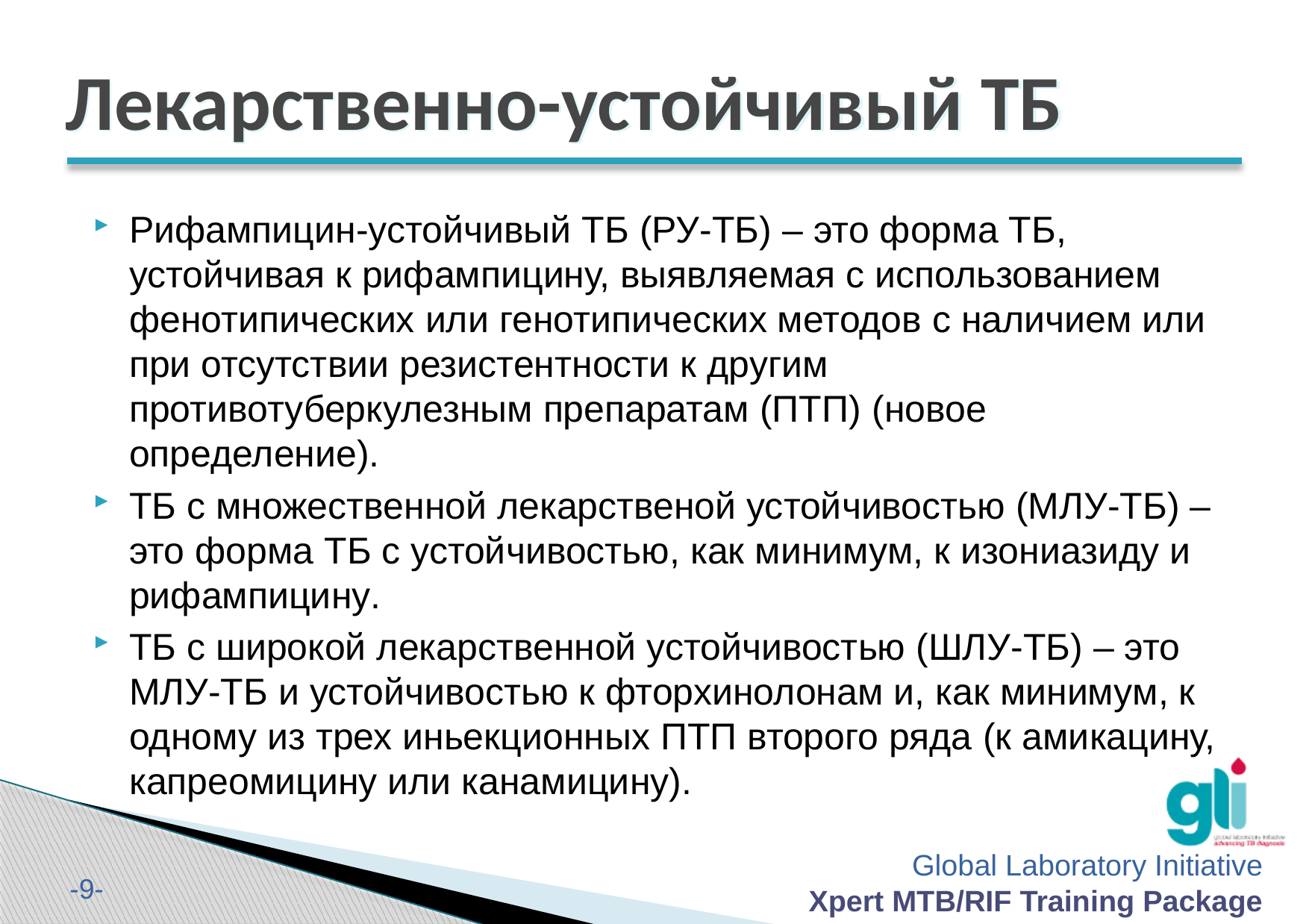

# Лекарственно-устойчивый ТБ
Рифампицин-устойчивый ТБ (РУ-ТБ) – это форма ТБ, устойчивая к рифампицину, выявляемая с использованием фенотипических или генотипических методов с наличием или при отсутствии резистентности к другим противотуберкулезным препаратам (ПТП) (новое определение).
ТБ с множественной лекарственой устойчивостью (МЛУ-ТБ) – это форма ТБ с устойчивостью, как минимум, к изониазиду и рифампицину.
ТБ с широкой лекарственной устойчивостью (ШЛУ-ТБ) – это МЛУ-ТБ и устойчивостью к фторхинолонам и, как минимум, к одному из трех иньекционных ПТП второго ряда (к амикацину, капреомицину или канамицину).